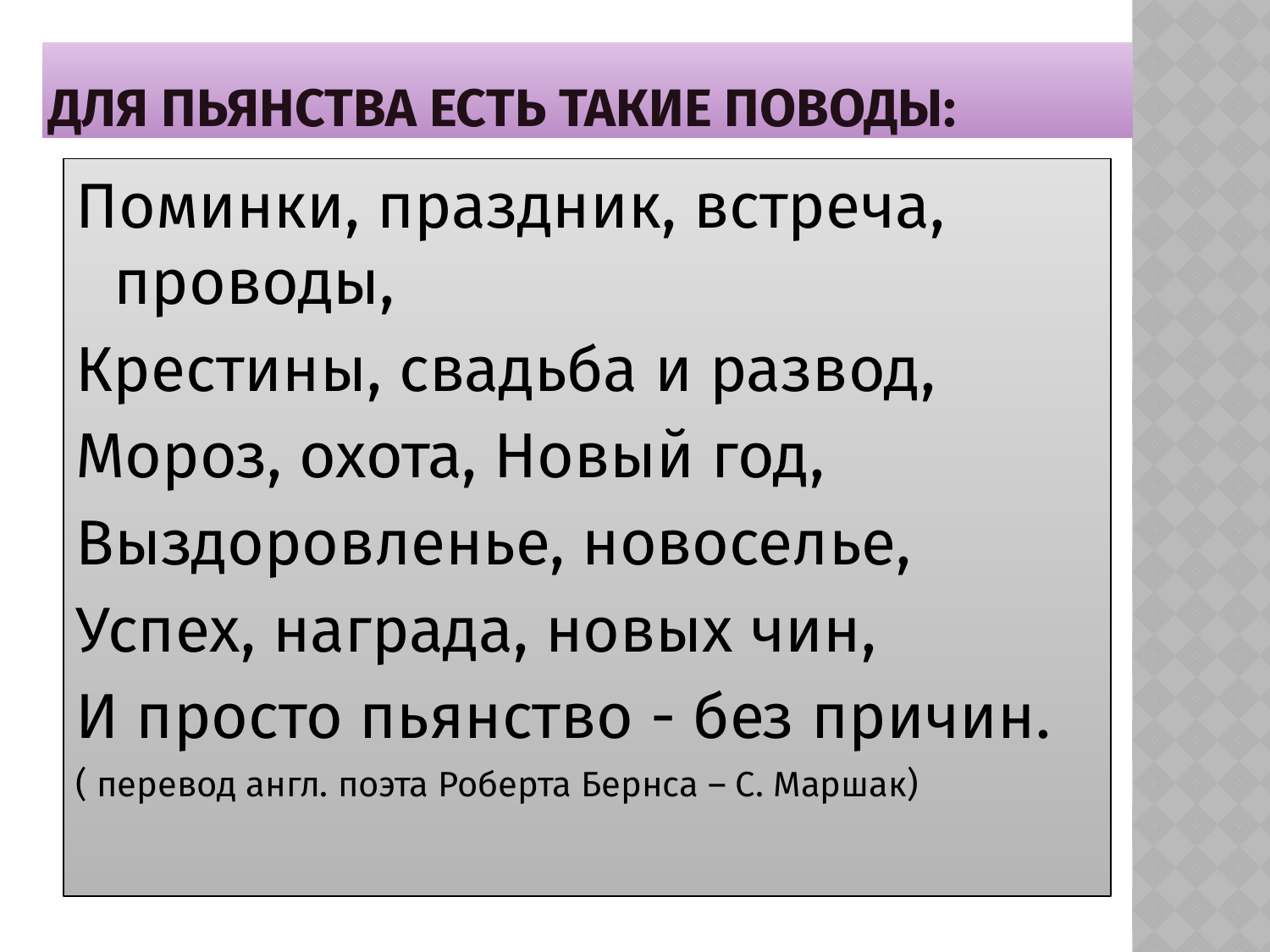

# Для пьянства есть такие поводы:
Поминки, праздник, встреча, проводы,
Крестины, свадьба и развод,
Мороз, охота, Новый год,
Выздоровленье, новоселье,
Успех, награда, новых чин,
И просто пьянство - без причин.
( перевод англ. поэта Роберта Бернса – С. Маршак)